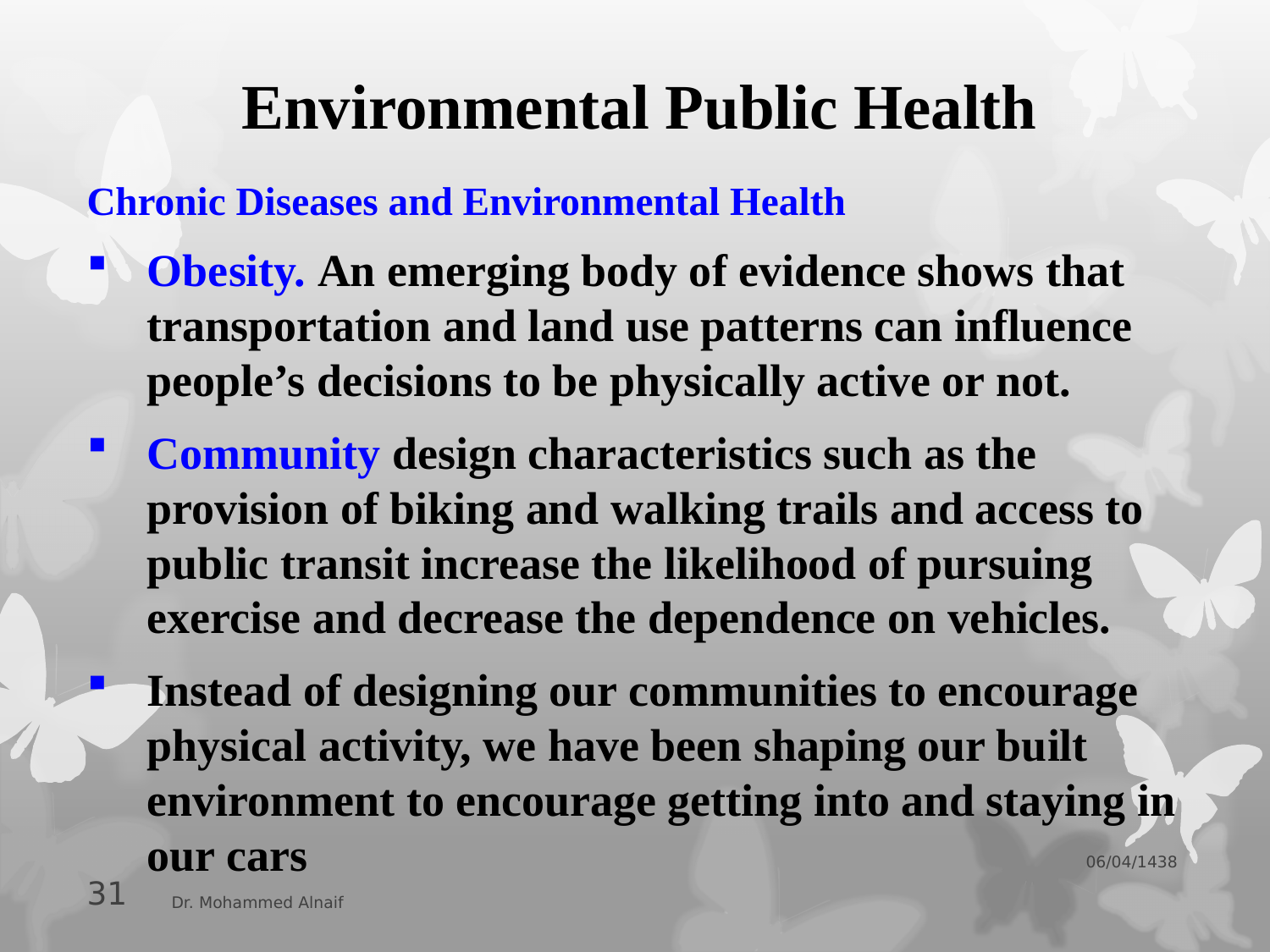

# Environmental Public Health
Chronic Diseases and Environmental Health
Obesity. An emerging body of evidence shows that transportation and land use patterns can influence people’s decisions to be physically active or not.
Community design characteristics such as the provision of biking and walking trails and access to public transit increase the likelihood of pursuing exercise and decrease the dependence on vehicles.
Instead of designing our communities to encourage physical activity, we have been shaping our built environment to encourage getting into and staying in our cars
06/04/1438
31
Dr. Mohammed Alnaif